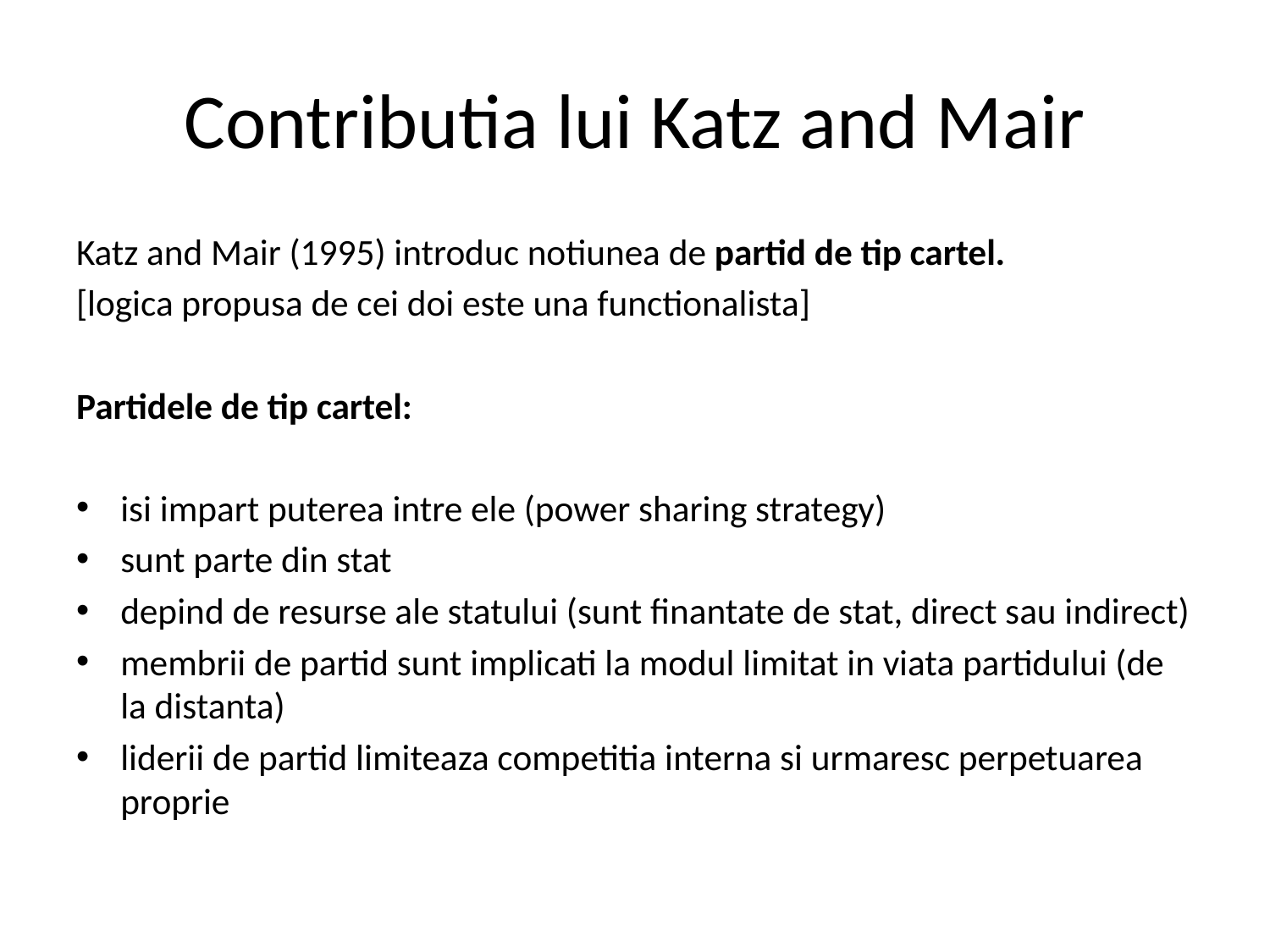

# Contributia lui Katz and Mair
Katz and Mair (1995) introduc notiunea de partid de tip cartel.
[logica propusa de cei doi este una functionalista]

Partidele de tip cartel:

isi impart puterea intre ele (power sharing strategy)
sunt parte din stat
depind de resurse ale statului (sunt finantate de stat, direct sau indirect)
membrii de partid sunt implicati la modul limitat in viata partidului (de la distanta)
liderii de partid limiteaza competitia interna si urmaresc perpetuarea proprie